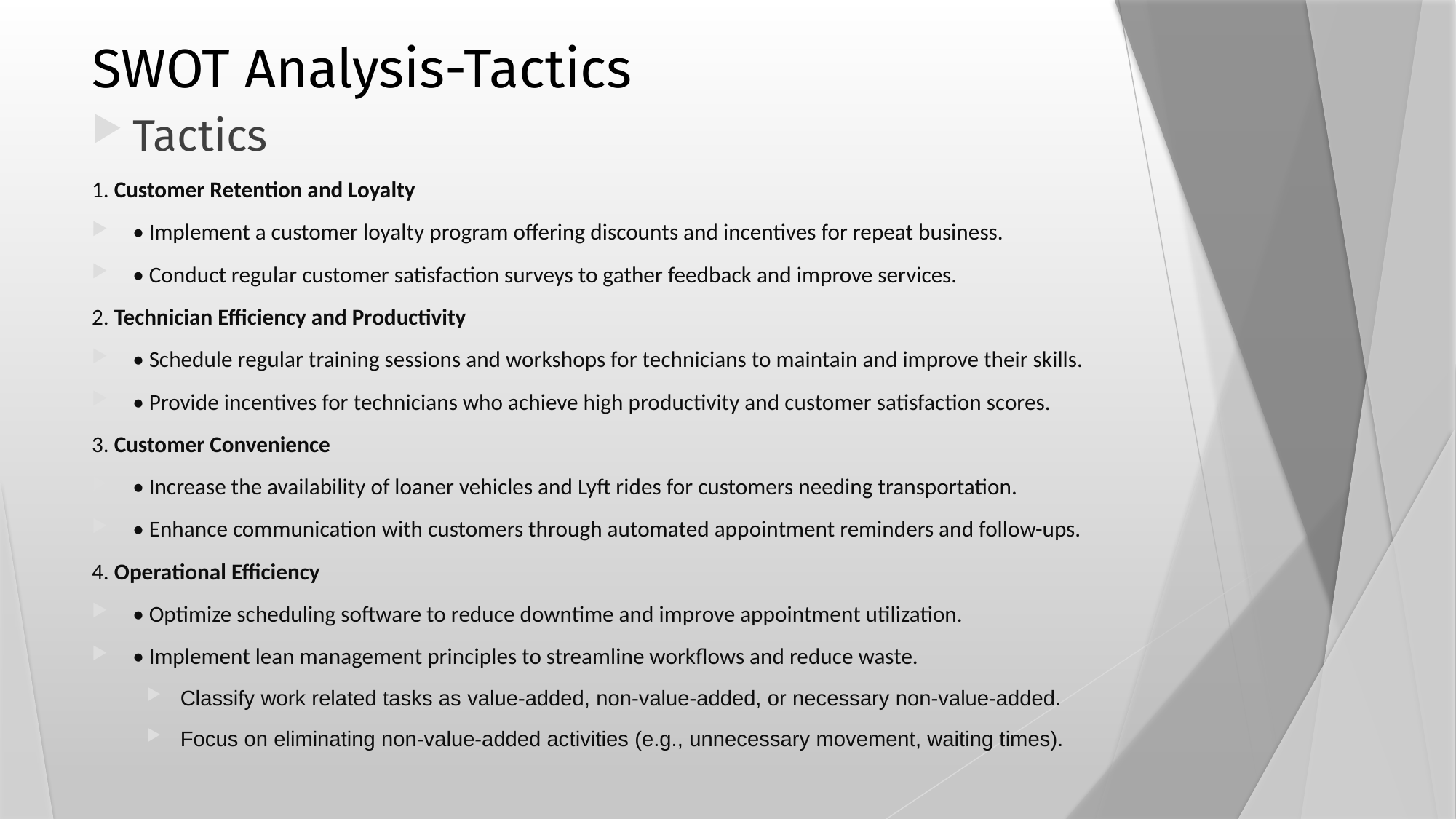

# SWOT Analysis-Tactics
Tactics
1. Customer Retention and Loyalty
• Implement a customer loyalty program offering discounts and incentives for repeat business.
• Conduct regular customer satisfaction surveys to gather feedback and improve services.
2. Technician Efficiency and Productivity
• Schedule regular training sessions and workshops for technicians to maintain and improve their skills.
• Provide incentives for technicians who achieve high productivity and customer satisfaction scores.
3. Customer Convenience
• Increase the availability of loaner vehicles and Lyft rides for customers needing transportation.
• Enhance communication with customers through automated appointment reminders and follow-ups.
4. Operational Efficiency
• Optimize scheduling software to reduce downtime and improve appointment utilization.
• Implement lean management principles to streamline workflows and reduce waste.
Classify work related tasks as value-added, non-value-added, or necessary non-value-added.
Focus on eliminating non-value-added activities (e.g., unnecessary movement, waiting times).